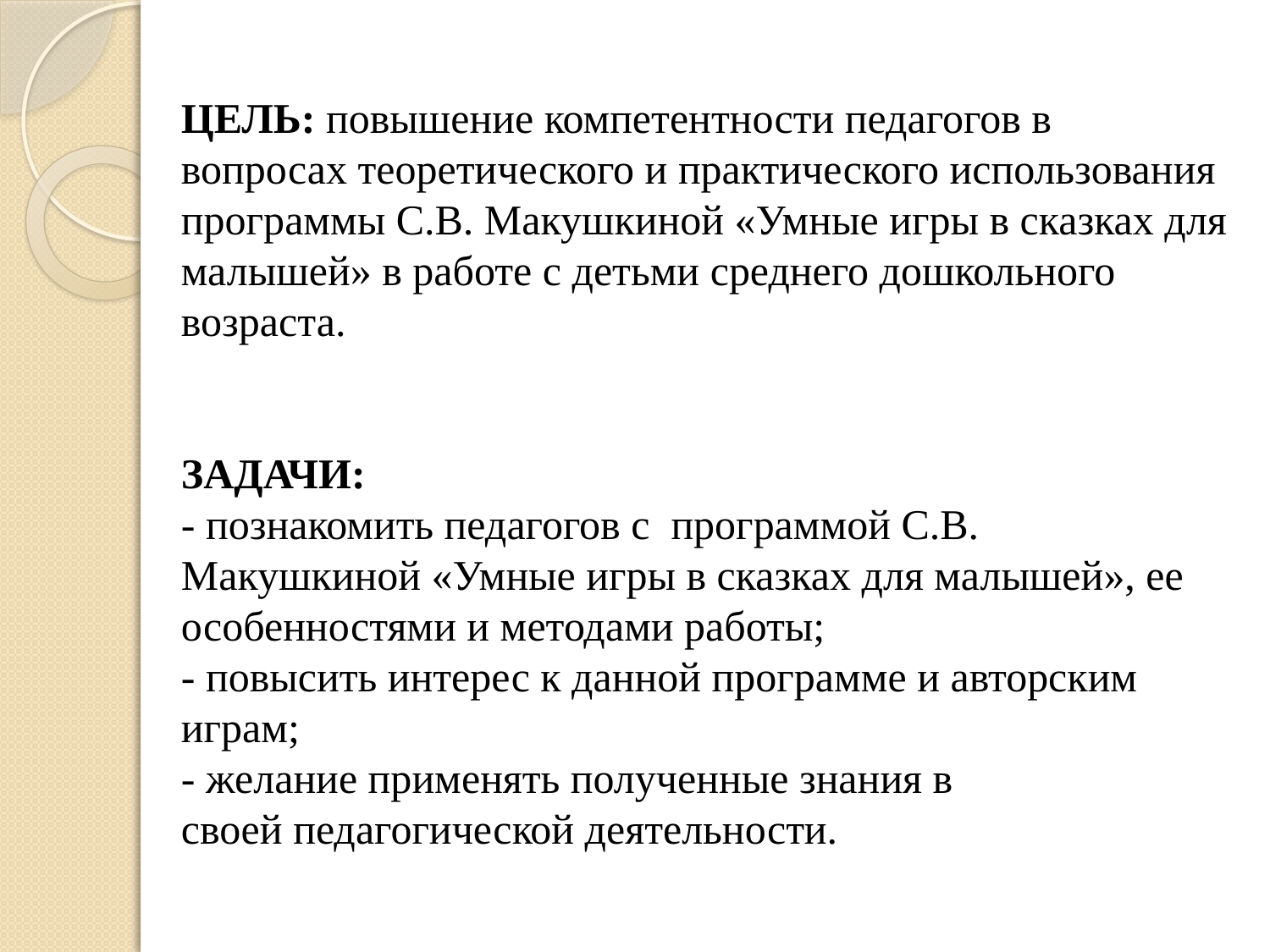

ЦЕЛЬ: повышение компетентности педагогов в вопросах теоретического и практического использования программы С.В. Макушкиной «Умные игры в сказках для малышей» в работе с детьми среднего дошкольного возраста.
ЗАДАЧИ:
- познакомить педагогов с  программой С.В. Макушкиной «Умные игры в сказках для малышей», ее особенностями и методами работы;
- повысить интерес к данной программе и авторским играм;
- желание применять полученные знания в своей педагогической деятельности.